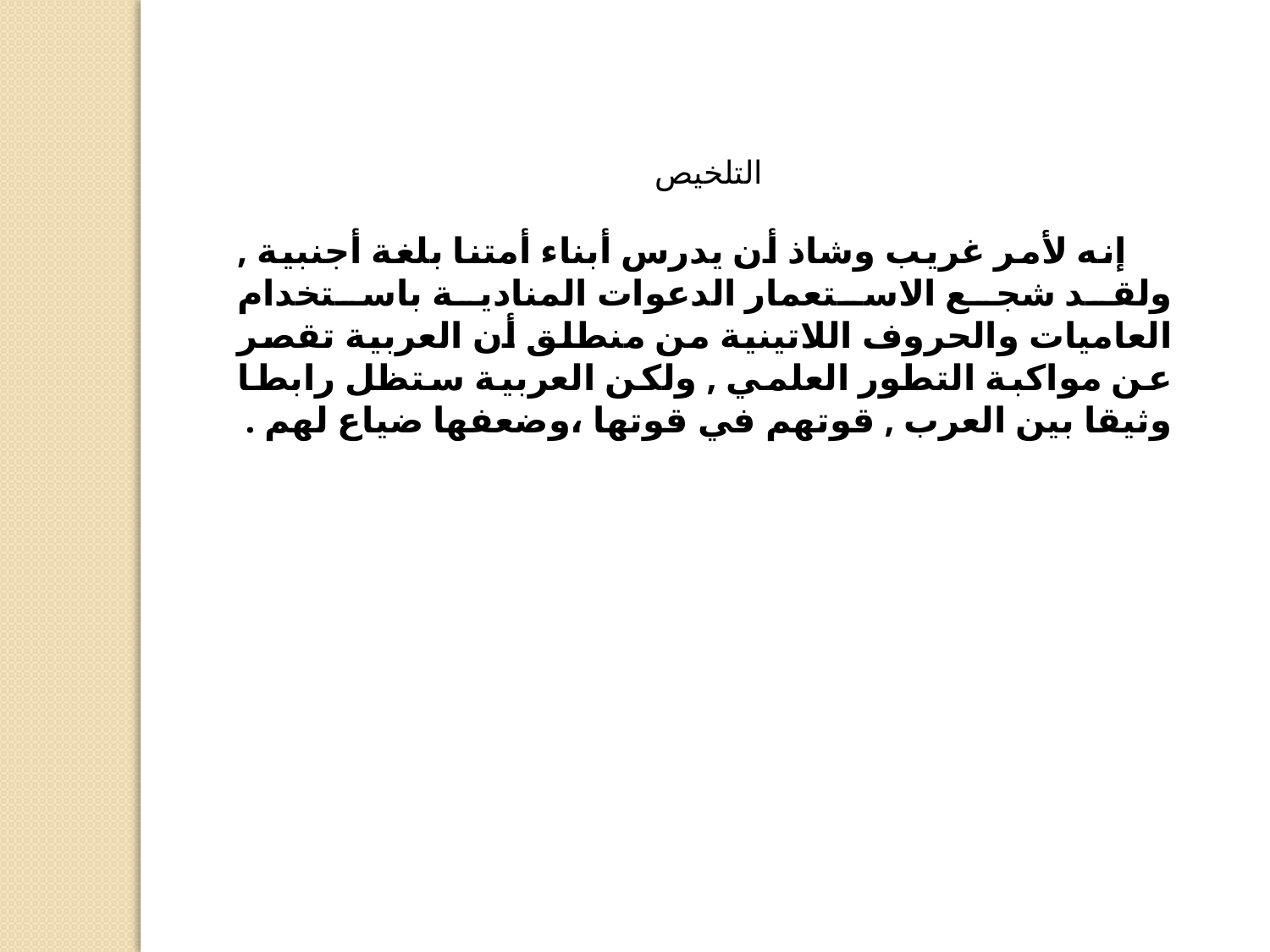

التلخيص

     إنه لأمر غريب وشاذ أن يدرس أبناء أمتنا بلغة أجنبية , ولقد شجع الاستعمار الدعوات المنادية باستخدام العاميات والحروف اللاتينية من منطلق أن العربية تقصر عن مواكبة التطور العلمي , ولكن العربية ستظل رابطا وثيقا بين العرب , قوتهم في قوتها ،وضعفها ضياع لهم .